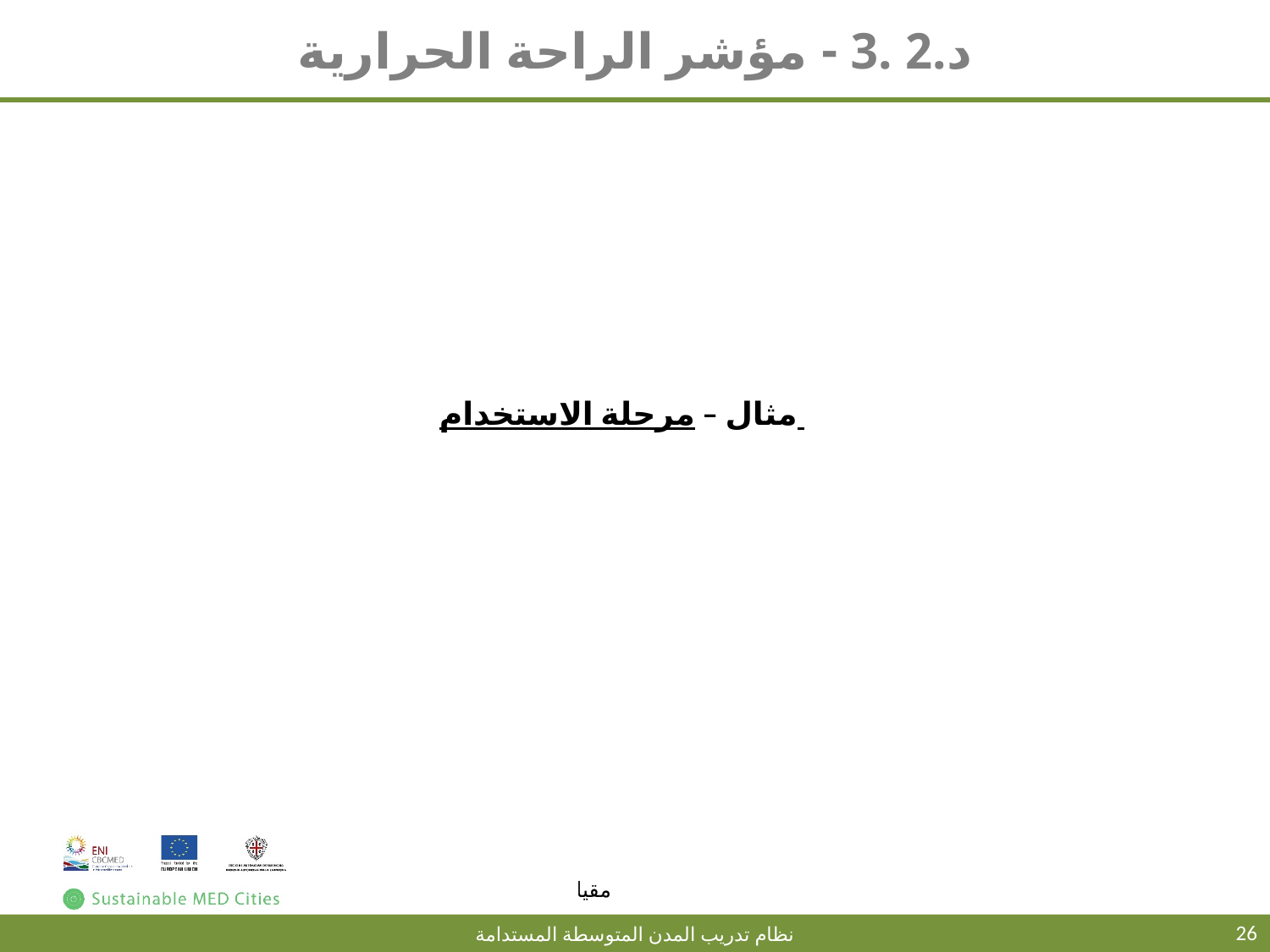

# د.2 .3 - مؤشر الراحة الحرارية

مثال – مرحلة الاستخدام

26